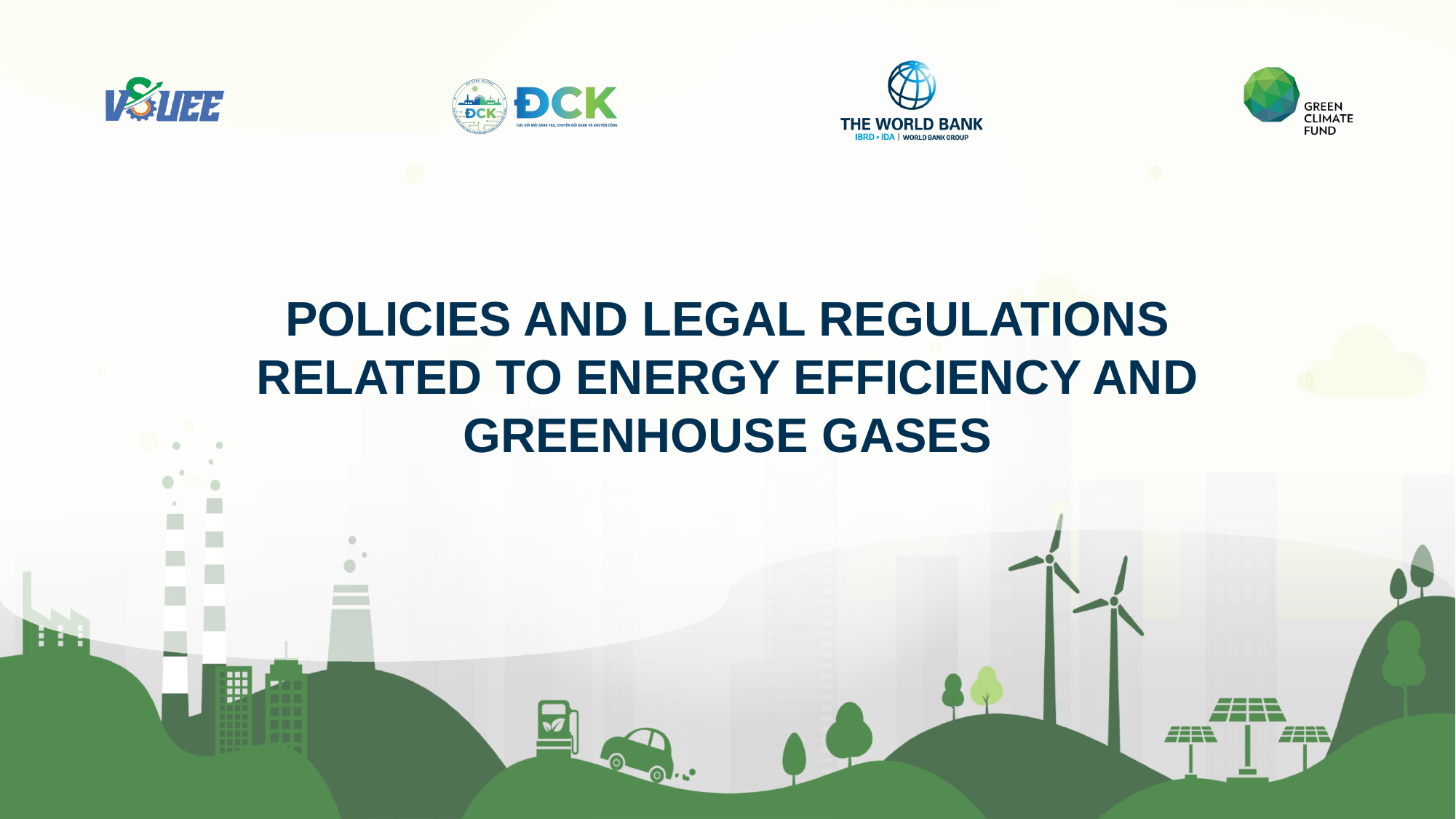

POLICIES AND LEGAL REGULATIONS RELATED TO ENERGY EFFICIENCY AND GREENHOUSE GASES